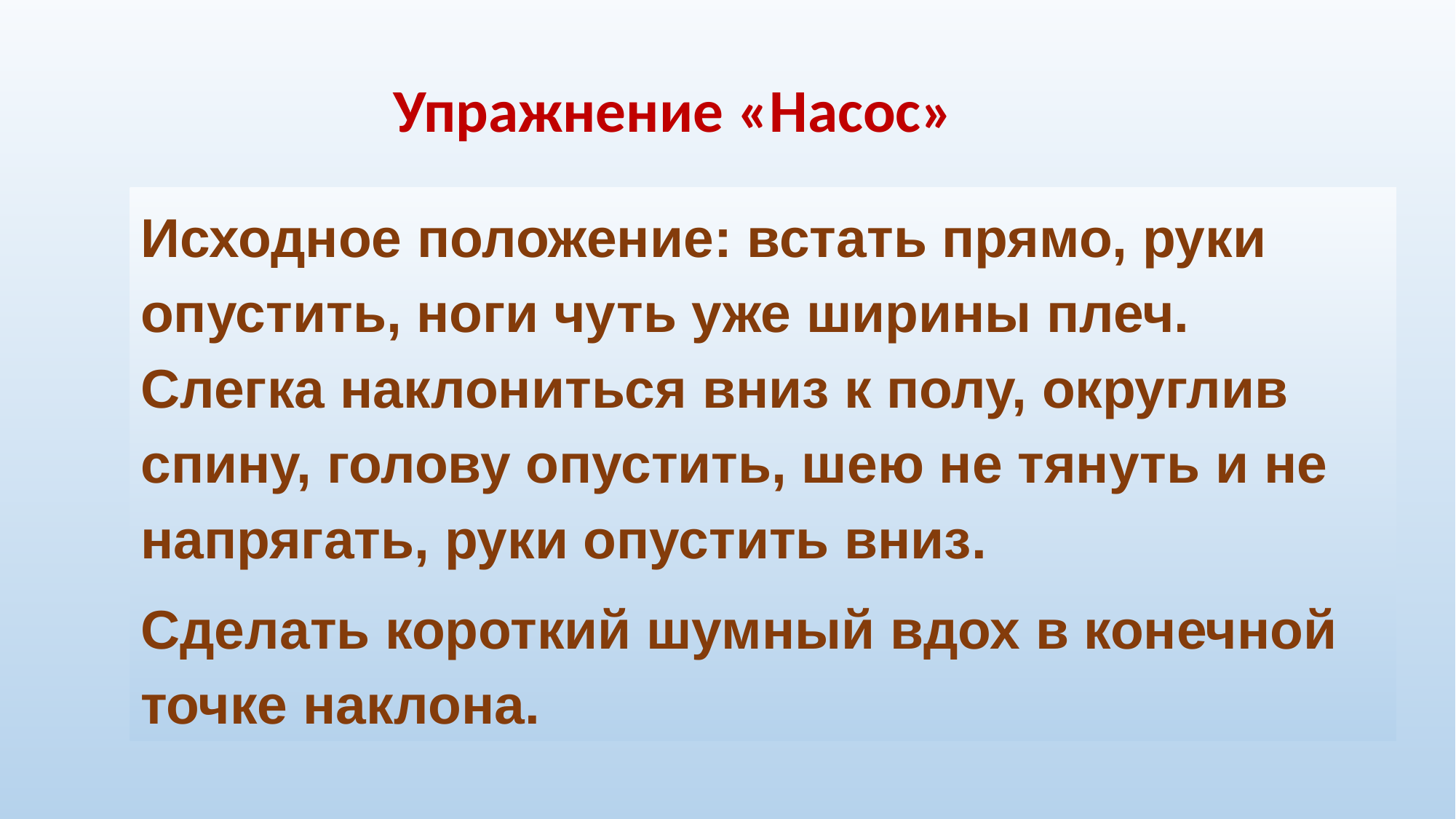

Упражнение «Насос»
Исходное положение: встать прямо, руки опустить, ноги чуть уже ширины плеч. Слегка наклониться вниз к полу, округлив спину, голову опустить, шею не тянуть и не напрягать, руки опустить вниз.
Сделать короткий шумный вдох в конечной точке наклона.